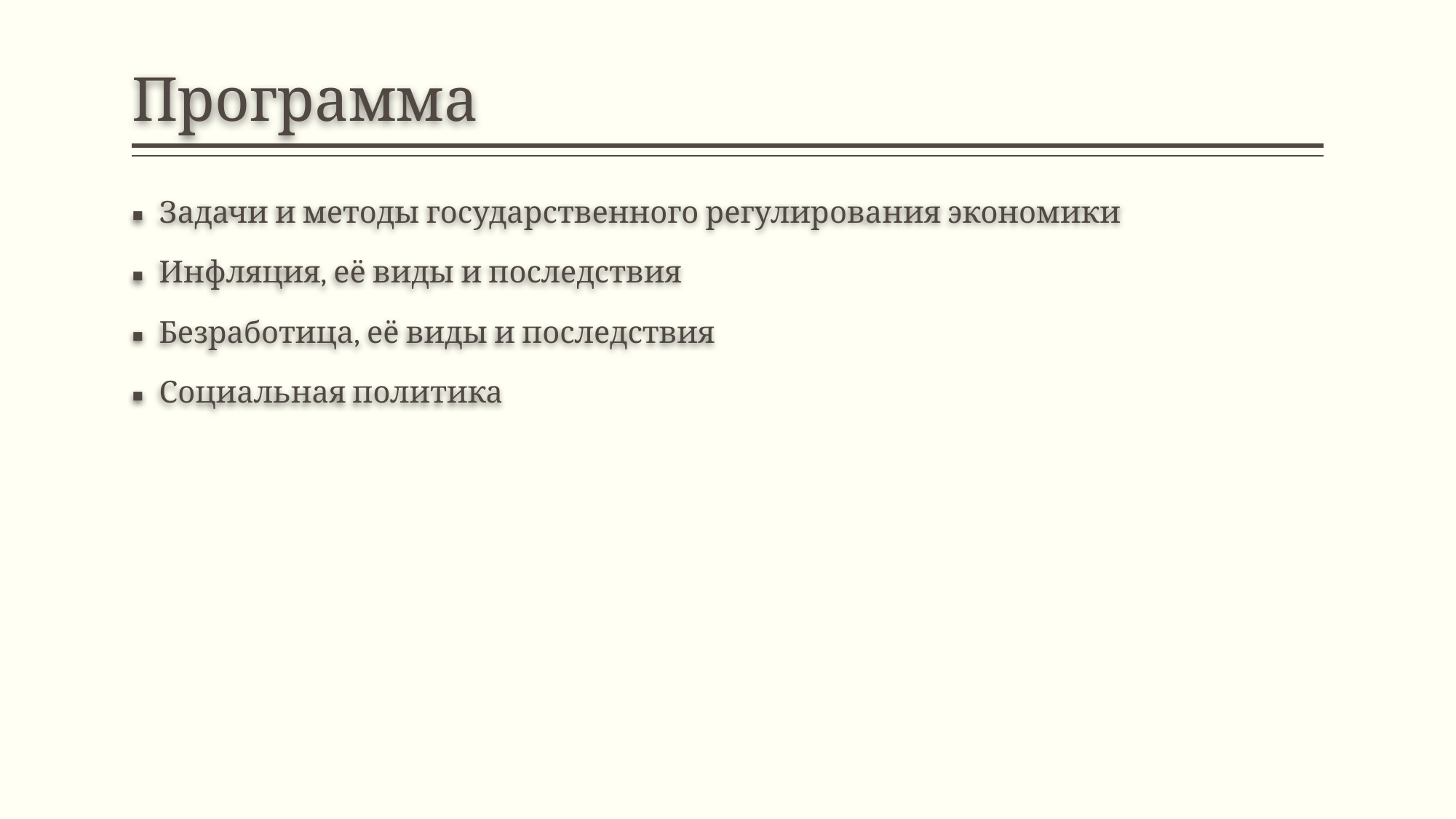

# Программа
Задачи и методы государственного регулирования экономики
Инфляция, её виды и последствия
Безработица, её виды и последствия
Социальная политика